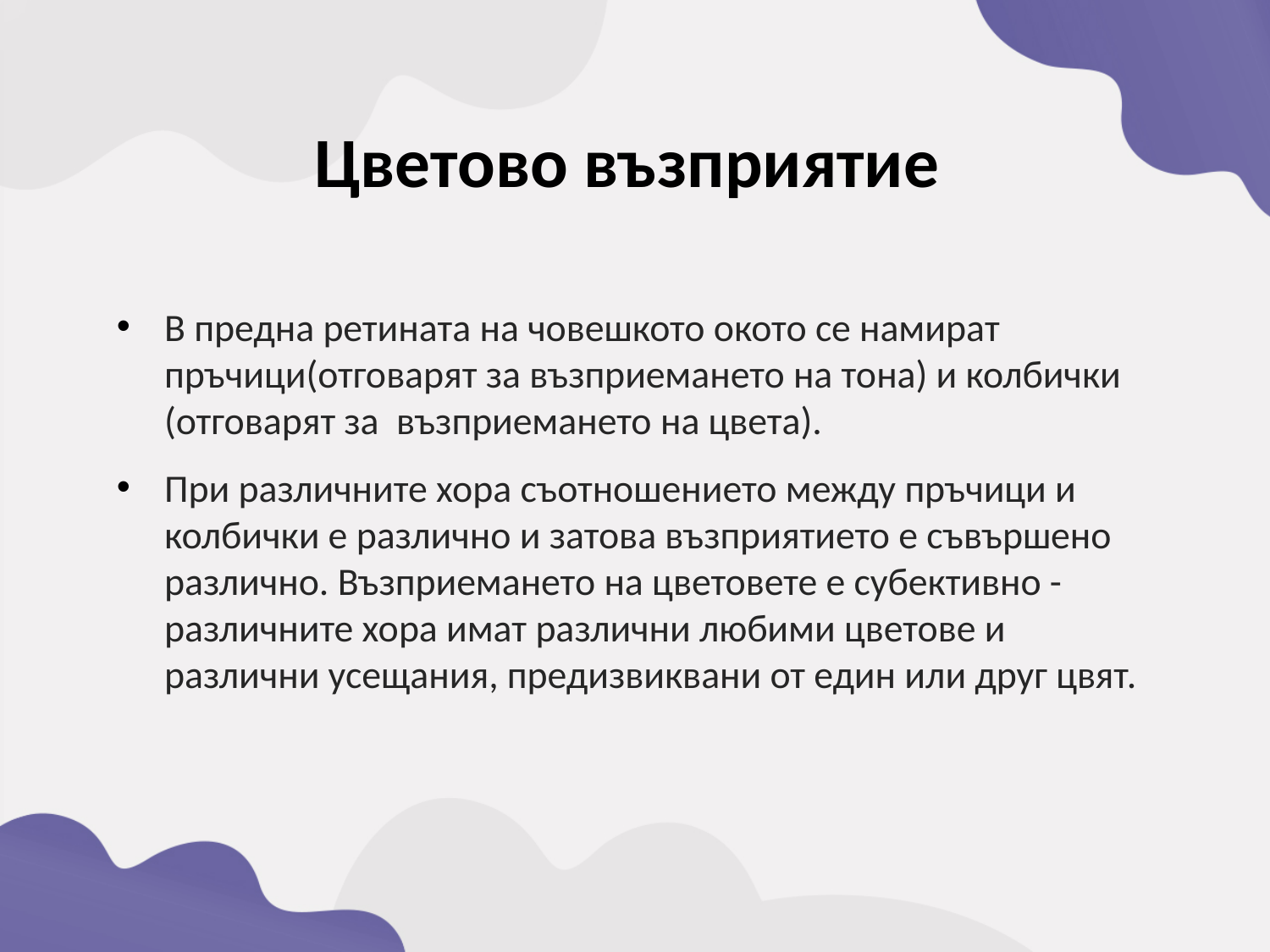

Цветово възприятие
В предна ретината на човешкото окото се намират пръчици(отговарят за възприемането на тона) и колбички (отговарят за  възприемането на цвета).
При различните хора съотношението между пръчици и колбички е различно и затова възприятието е съвършено различно. Възприемането на цветовете е субективно -различните хора имат различни любими цветове и различни усещания, предизвиквани от един или друг цвят.